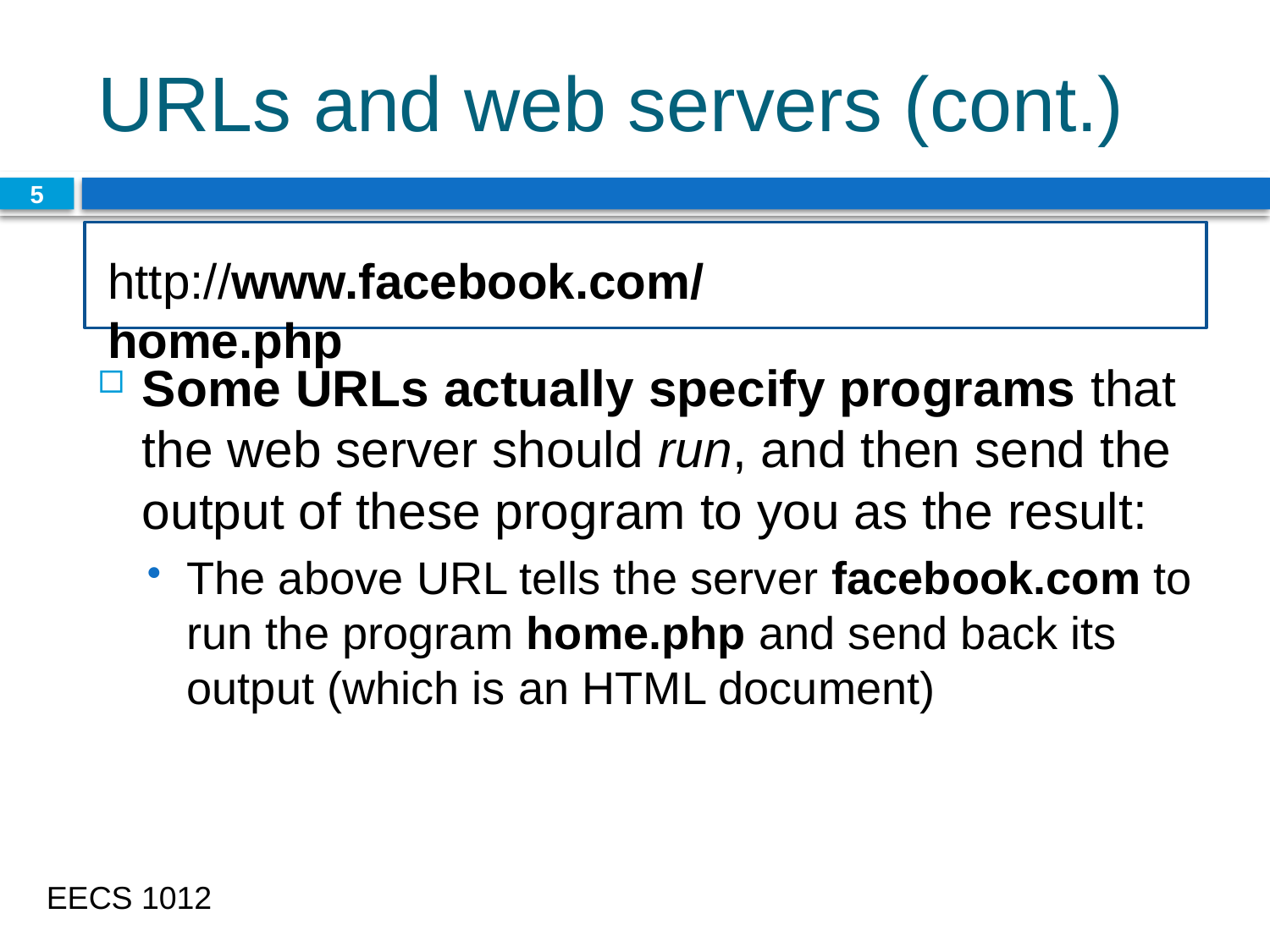

# URLs and web servers (cont.)
5

http://www.facebook.com/home.php
Some URLs actually specify programs that the web server should run, and then send the output of these program to you as the result:
The above URL tells the server facebook.com to run the program home.php and send back its output (which is an HTML document)
CS
EECS 1012